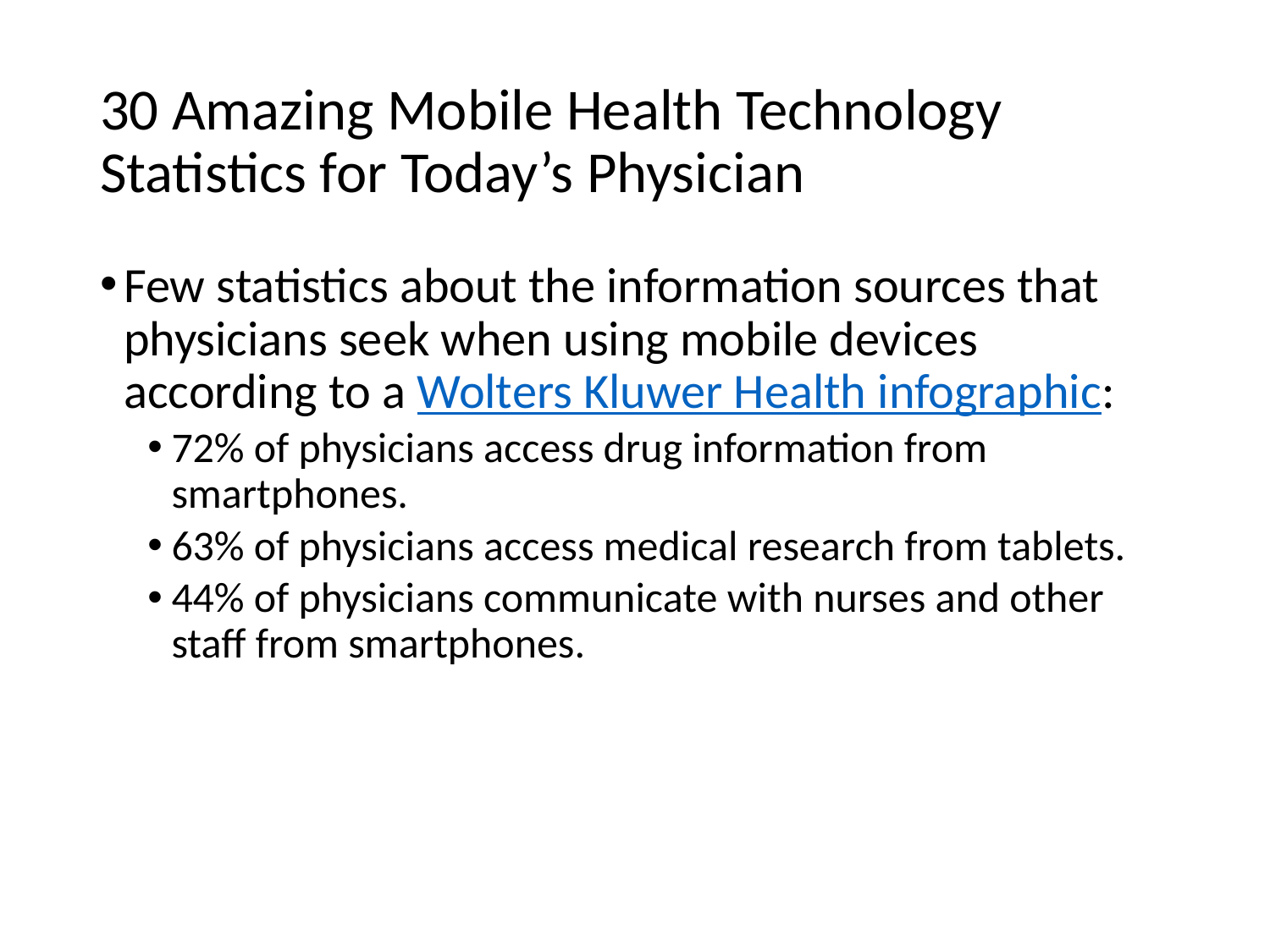

# 30 Amazing Mobile Health Technology Statistics for Today’s Physician
Few statistics about the information sources that physicians seek when using mobile devices according to a Wolters Kluwer Health infographic:
72% of physicians access drug information from smartphones.
63% of physicians access medical research from tablets.
44% of physicians communicate with nurses and other staff from smartphones.